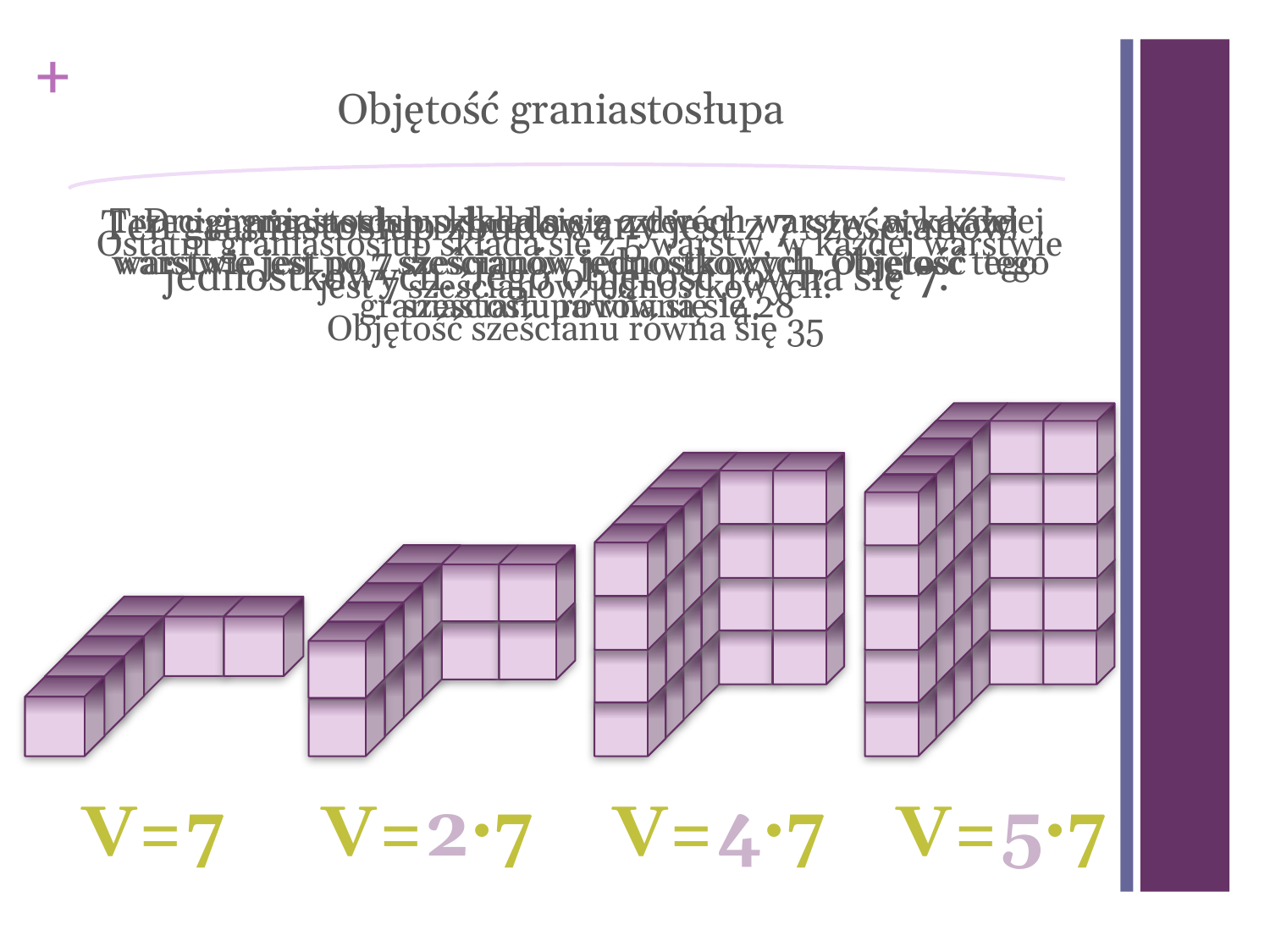

Objętość graniastosłupa

Ten graniastosłup zbudowany jest z 7 sześcianów jednostkowych. Jego objętość równa się 7.
Trzeci graniastosłup składa się z czterech warstw, a w każdej warstwie jest po 7 sześcianów jednostkowych, objętość tego graniastosłupa równa się 28
Drugi graniastosłup składa się z dwóch warstw, w każdej warstwie jest po 7 sześcianów jednostkowych, Objętość  tego sześcianu równa się 14.
Ostatni graniastosłup składa się z 5 warstw, w każdej warstwie jest 7 sześcianów jednostkowych.
Objętość sześcianu równa się 35

V=7
V=2·7
V=4·7
V=5·7